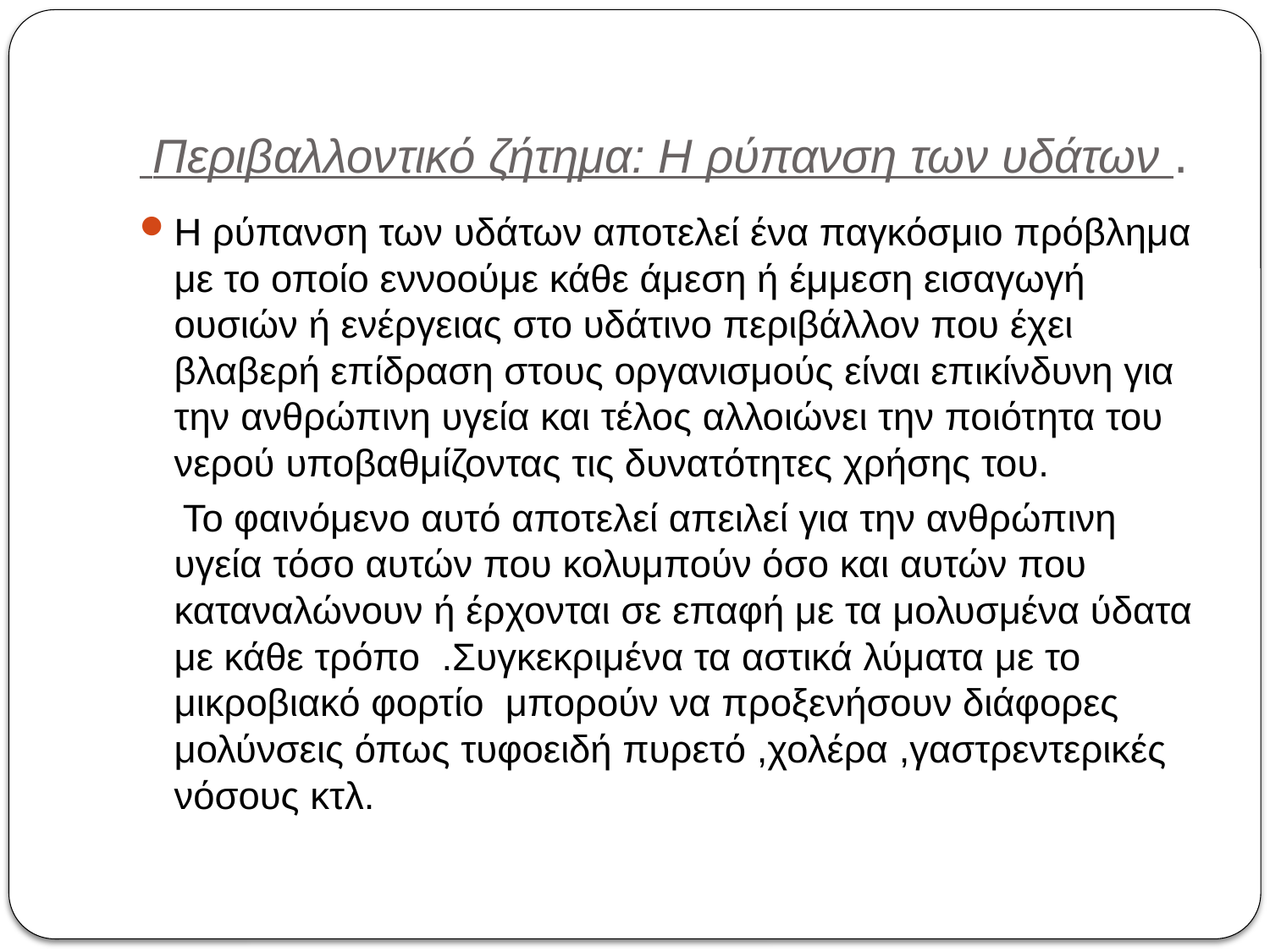

# Περιβαλλοντικό ζήτημα: Η ρύπανση των υδάτων .
Η ρύπανση των υδάτων αποτελεί ένα παγκόσμιο πρόβλημα με το οποίο εννοούμε κάθε άμεση ή έμμεση εισαγωγή ουσιών ή ενέργειας στο υδάτινο περιβάλλον που έχει βλαβερή επίδραση στους οργανισμούς είναι επικίνδυνη για την ανθρώπινη υγεία και τέλος αλλοιώνει την ποιότητα του νερού υποβαθμίζοντας τις δυνατότητες χρήσης του.
    Το φαινόμενο αυτό αποτελεί απειλεί για την ανθρώπινη υγεία τόσο αυτών που κολυμπούν όσο και αυτών που καταναλώνουν ή έρχονται σε επαφή με τα μολυσμένα ύδατα με κάθε τρόπο  .Συγκεκριμένα τα αστικά λύματα με το μικροβιακό φορτίο  μπορούν να προξενήσουν διάφορες μολύνσεις όπως τυφοειδή πυρετό ,χολέρα ,γαστρεντερικές νόσους κτλ.